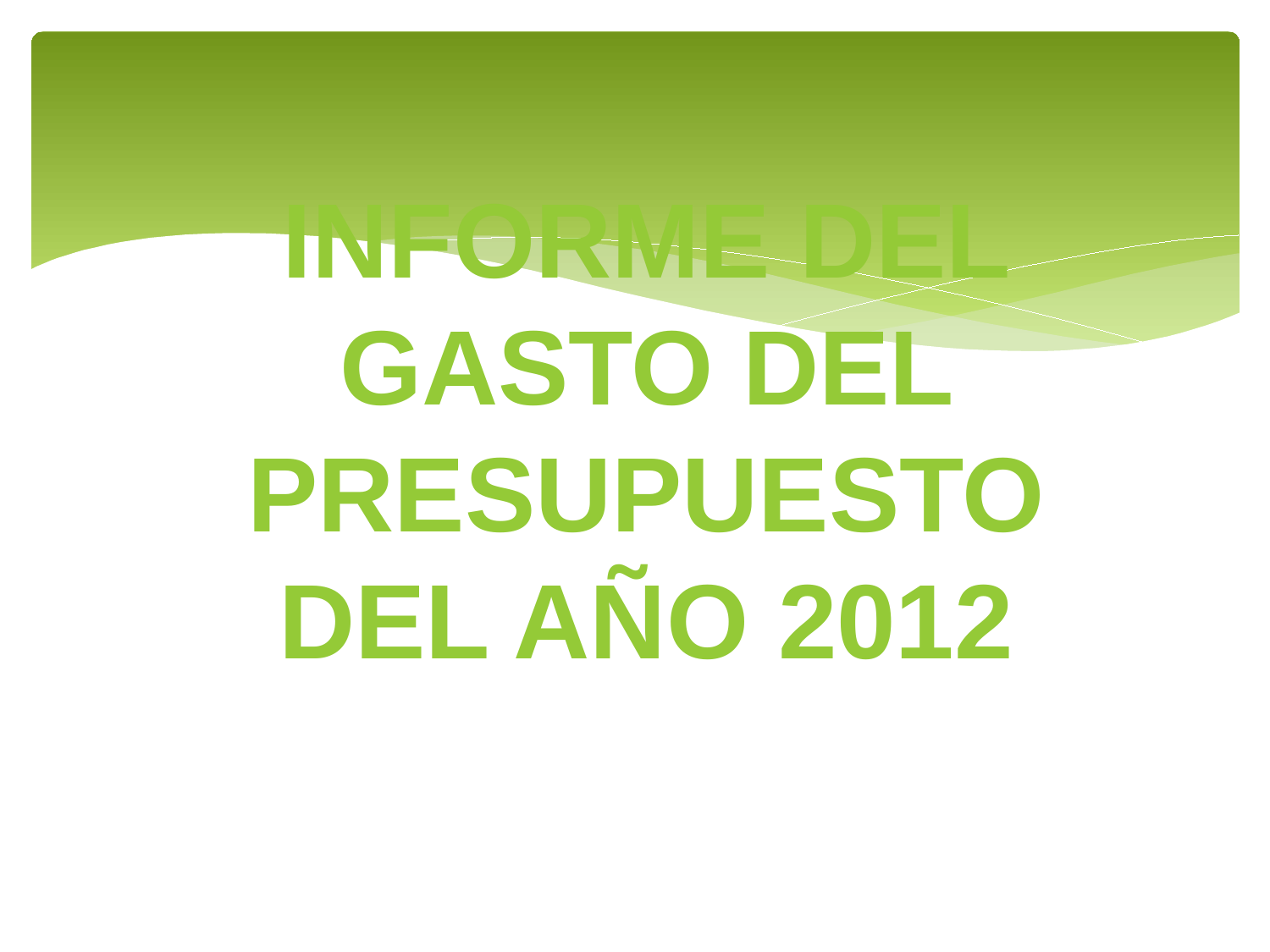

INFORME DEL GASTO DEL PRESUPUESTO DEL AÑO 2012